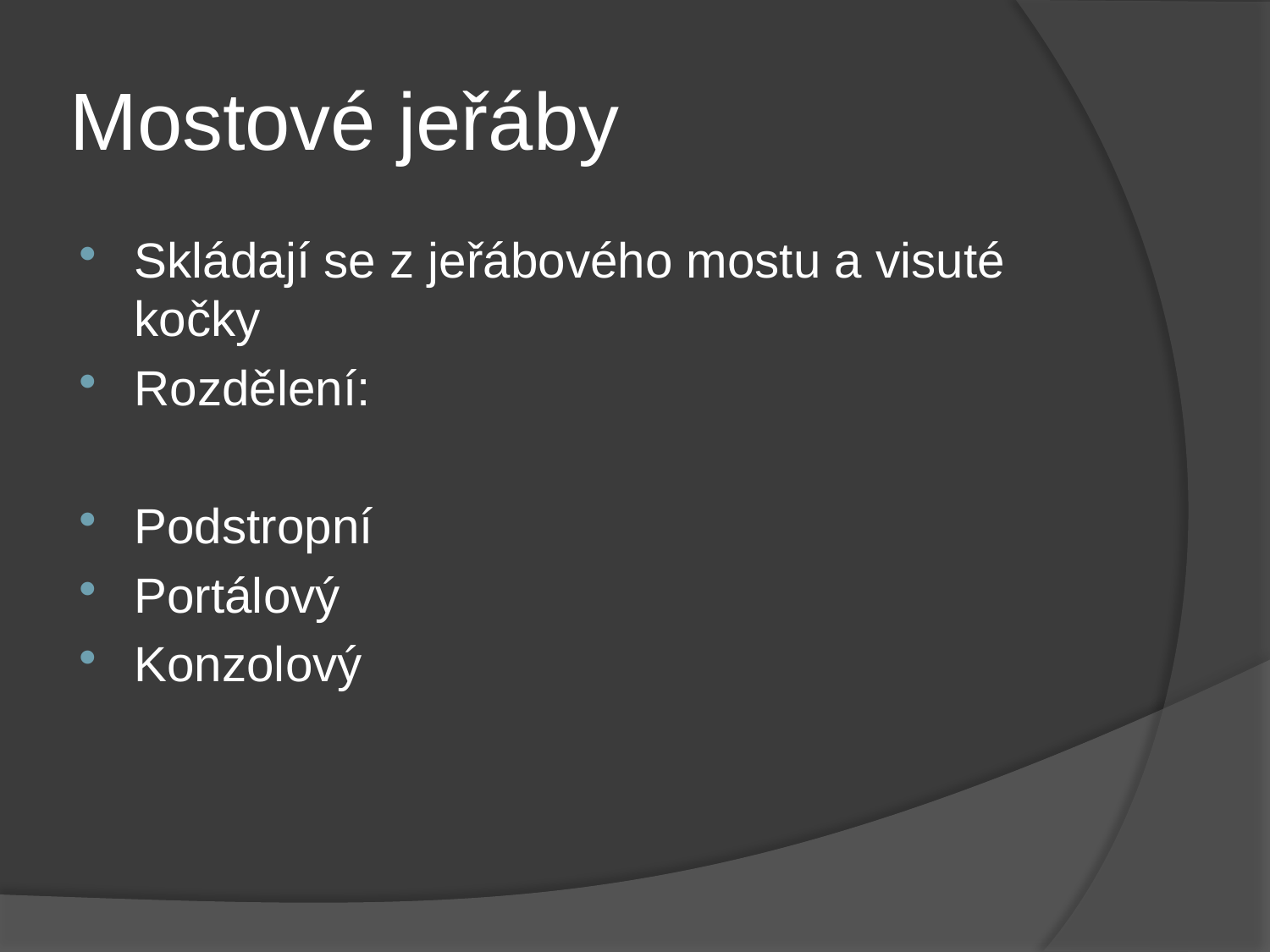

# Mostové jeřáby
Skládají se z jeřábového mostu a visuté kočky
Rozdělení:

Podstropní
Portálový
Konzolový